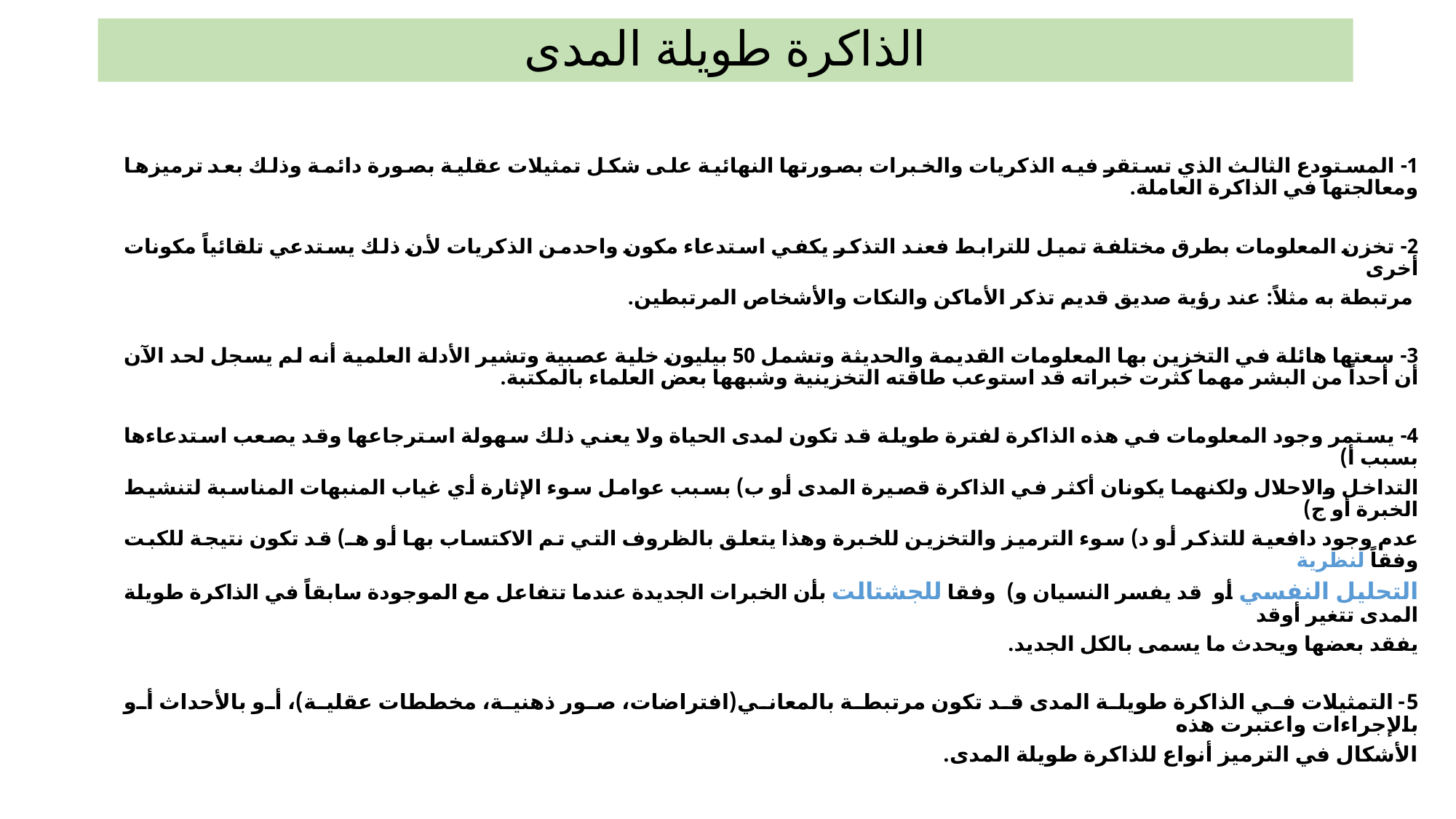

# الذاكرة طويلة المدى
1- المستودع الثالث الذي تستقر فيه الذكريات والخبرات بصورتها النهائية على شكل تمثيلات عقلية بصورة دائمة وذلك بعد ترميزها ومعالجتها في الذاكرة العاملة.

2- تخزن المعلومات بطرق مختلفة تميل للترابط فعند التذكر يكفي استدعاء مكون واحدمن الذكريات لأن ذلك يستدعي تلقائياً مكونات أخرى
 مرتبطة به مثلاً: عند رؤية صديق قديم تذكر الأماكن والنكات والأشخاص المرتبطين.

3- سعتها هائلة في التخزين بها المعلومات القديمة والحديثة وتشمل 50 بيليون خلية عصبية وتشير الأدلة العلمية أنه لم يسجل لحد الآن أن أحداً من البشر مهما كثرت خبراته قد استوعب طاقته التخزينية وشبهها بعض العلماء بالمكتبة.

4- يستمر وجود المعلومات في هذه الذاكرة لفترة طويلة قد تكون لمدى الحياة ولا يعني ذلك سهولة استرجاعها وقد يصعب استدعاءها بسبب أ)
التداخل والاحلال ولكنهما يكونان أكثر في الذاكرة قصيرة المدى أو ب) بسبب عوامل سوء الإثارة أي غياب المنبهات المناسبة لتنشيط الخبرة أو ج)
عدم وجود دافعية للتذكر أو د) سوء الترميز والتخزين للخبرة وهذا يتعلق بالظروف التي تم الاكتساب بها أو هـ) قد تكون نتيجة للكبت وفقاً لنظرية
التحليل النفسي أو  قد يفسر النسيان و)  وفقا للجشتالت بأن الخبرات الجديدة عندما تتفاعل مع الموجودة سابقاً في الذاكرة طويلة المدى تتغير أوقد
يفقد بعضها ويحدث ما يسمى بالكل الجديد.

5- التمثيلات في الذاكرة طويلة المدى قد تكون مرتبطة بالمعاني(افتراضات، صور ذهنية، مخططات عقلية)، أو بالأحداث أو بالإجراءات واعتبرت هذه
الأشكال في الترميز أنواع للذاكرة طويلة المدى.